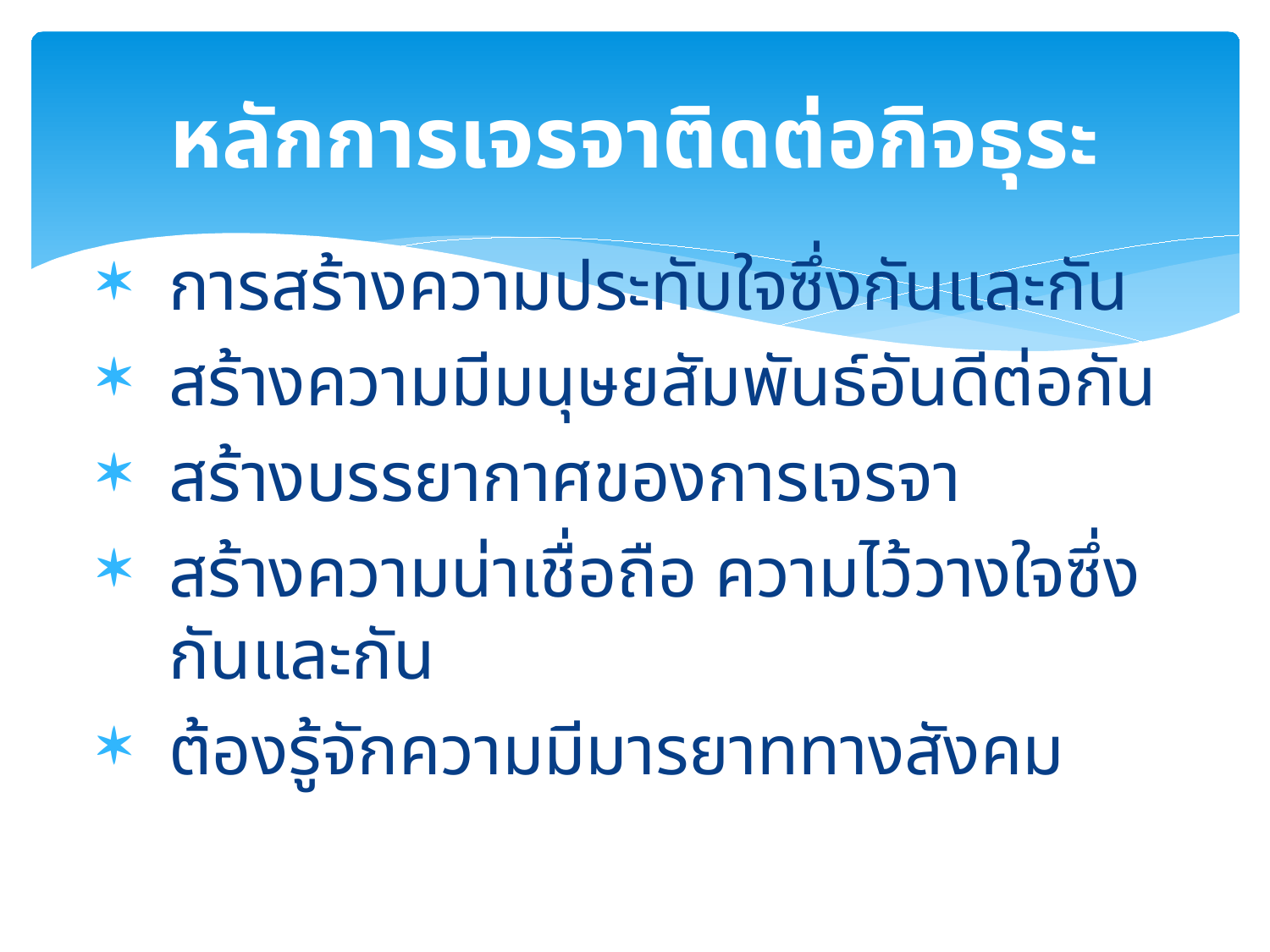

# หลักการเจรจาติดต่อกิจธุระ
การสร้างความประทับใจซึ่งกันและกัน
สร้างความมีมนุษยสัมพันธ์อันดีต่อกัน
สร้างบรรยากาศของการเจรจา
สร้างความน่าเชื่อถือ ความไว้วางใจซึ่งกันและกัน
ต้องรู้จักความมีมารยาททางสังคม